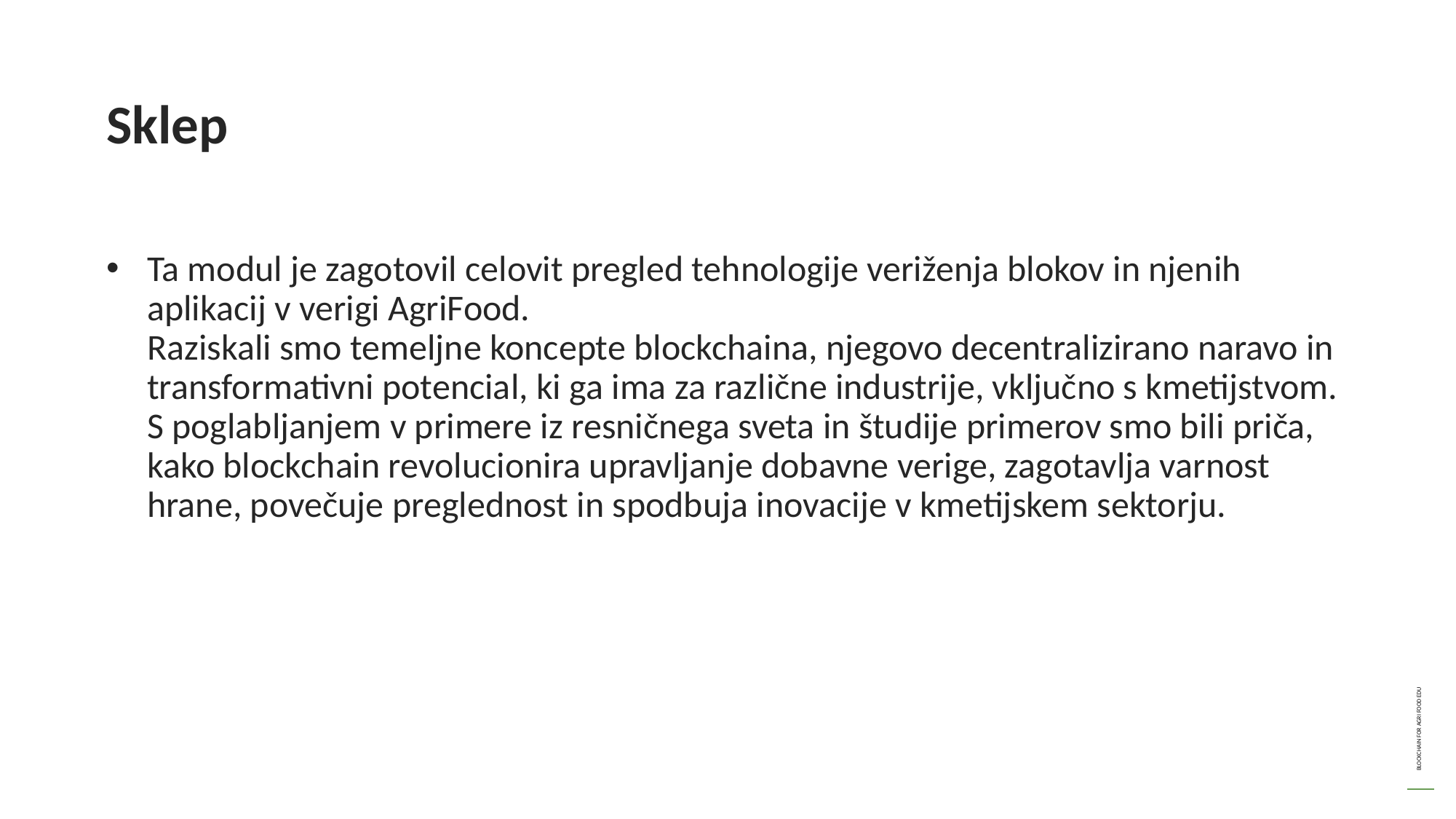

Sklep
Ta modul je zagotovil celovit pregled tehnologije veriženja blokov in njenih aplikacij v verigi AgriFood.
Raziskali smo temeljne koncepte blockchaina, njegovo decentralizirano naravo in transformativni potencial, ki ga ima za različne industrije, vključno s kmetijstvom.
S poglabljanjem v primere iz resničnega sveta in študije primerov smo bili priča, kako blockchain revolucionira upravljanje dobavne verige, zagotavlja varnost hrane, povečuje preglednost in spodbuja inovacije v kmetijskem sektorju.